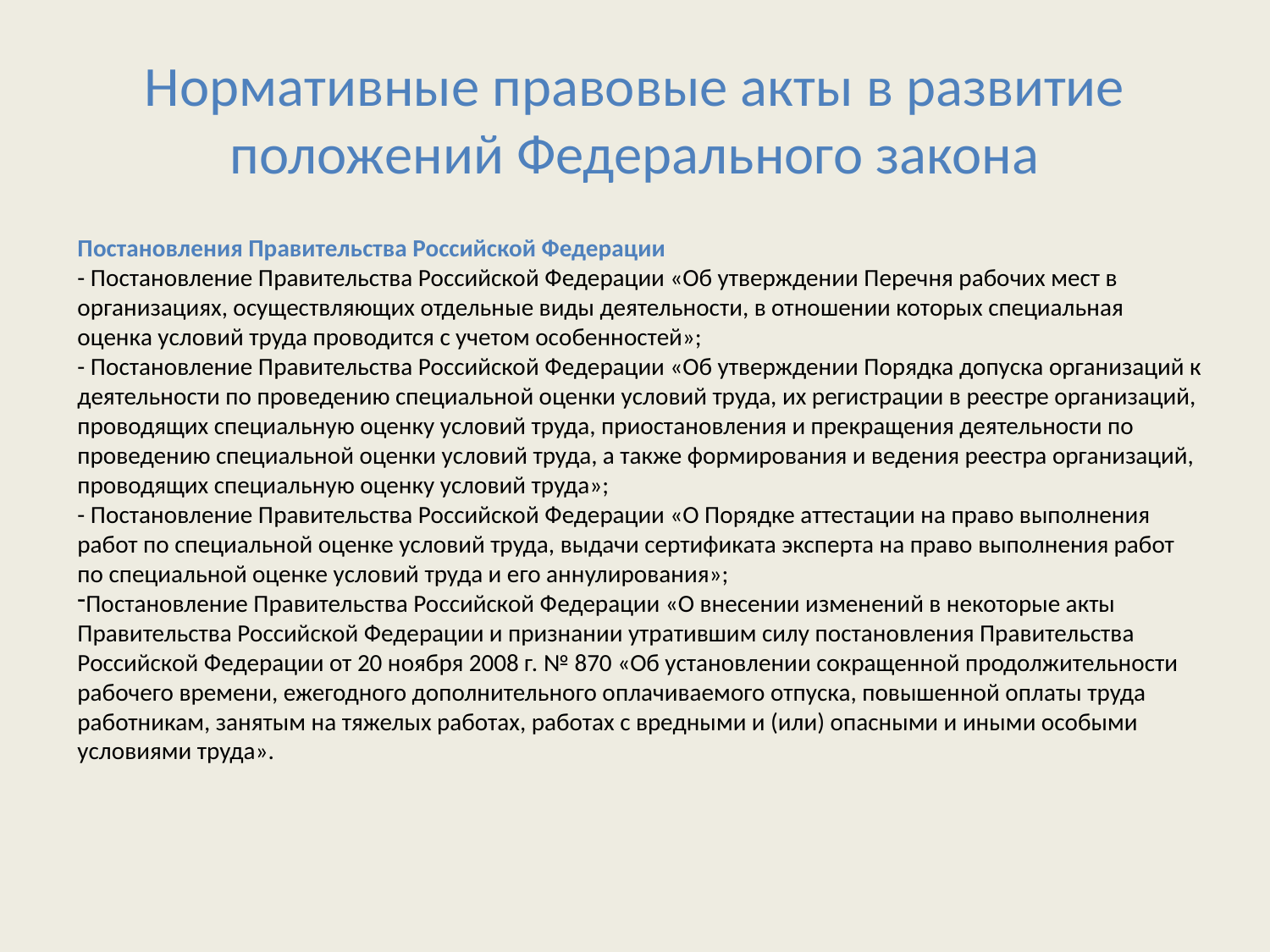

# Нормативные правовые акты в развитие положений Федерального закона
Постановления Правительства Российской Федерации
- Постановление Правительства Российской Федерации «Об утверждении Перечня рабочих мест в организациях, осуществляющих отдельные виды деятельности, в отношении которых специальная оценка условий труда проводится с учетом особенностей»;
- Постановление Правительства Российской Федерации «Об утверждении Порядка допуска организаций к деятельности по проведению специальной оценки условий труда, их регистрации в реестре организаций, проводящих специальную оценку условий труда, приостановления и прекращения деятельности по проведению специальной оценки условий труда, а также формирования и ведения реестра организаций, проводящих специальную оценку условий труда»;
- Постановление Правительства Российской Федерации «О Порядке аттестации на право выполнения работ по специальной оценке условий труда, выдачи сертификата эксперта на право выполнения работ по специальной оценке условий труда и его аннулирования»;
Постановление Правительства Российской Федерации «О внесении изменений в некоторые акты Правительства Российской Федерации и признании утратившим силу постановления Правительства Российской Федерации от 20 ноября 2008 г. № 870 «Об установлении сокращенной продолжительности рабочего времени, ежегодного дополнительного оплачиваемого отпуска, повышенной оплаты труда работникам, занятым на тяжелых работах, работах с вредными и (или) опасными и иными особыми условиями труда».